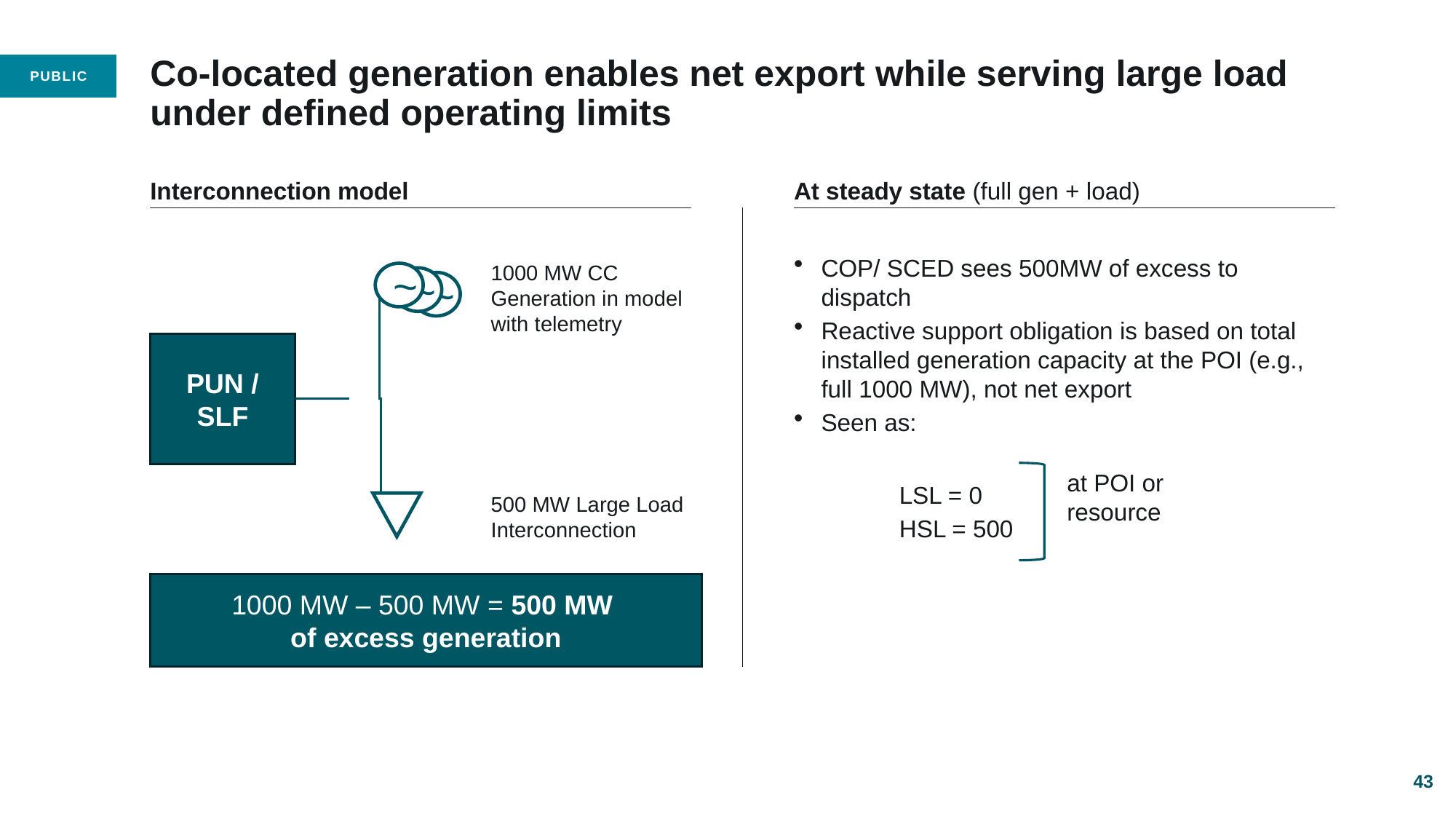

# Co-located generation enables net export while serving large load under defined operating limits
Interconnection model
At steady state (full gen + load)
COP/ SCED sees 500MW of excess to dispatch
Reactive support obligation is based on total installed generation capacity at the POI (e.g., full 1000 MW), not net export
Seen as:

1000 MW CC Generation in model with telemetry
~
~
~
PUN / SLF

at POI or resource
LSL = 0
HSL = 500
500 MW Large Load Interconnection

1000 MW – 500 MW = 500 MW
of excess generation
43